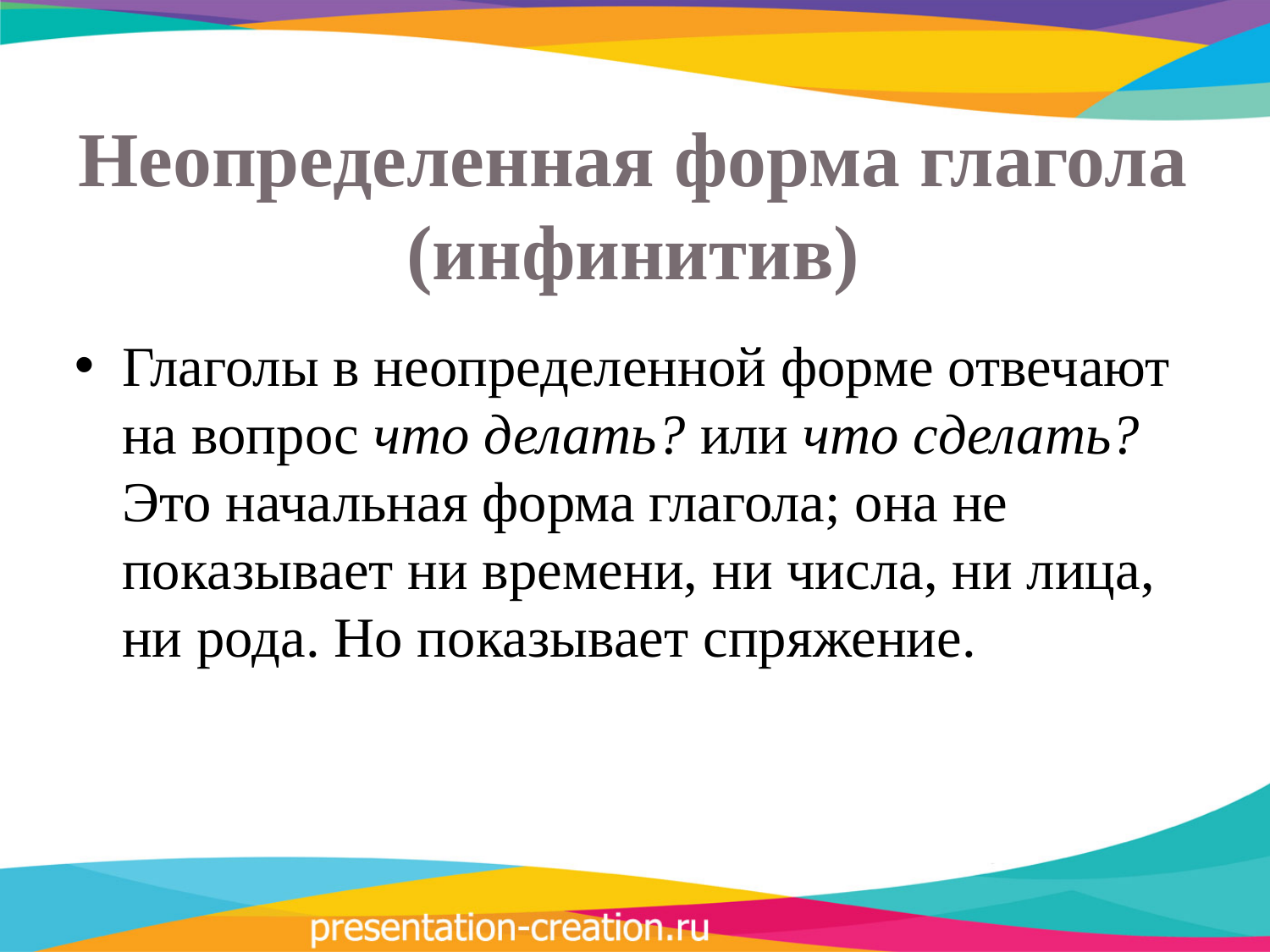

# Неопределенная форма глагола (инфинитив)
Глаголы в неопределенной форме отвечают на вопрос что делать? или что сделать? Это начальная форма глагола; она не показывает ни времени, ни числа, ни лица, ни рода. Но показывает спряжение.